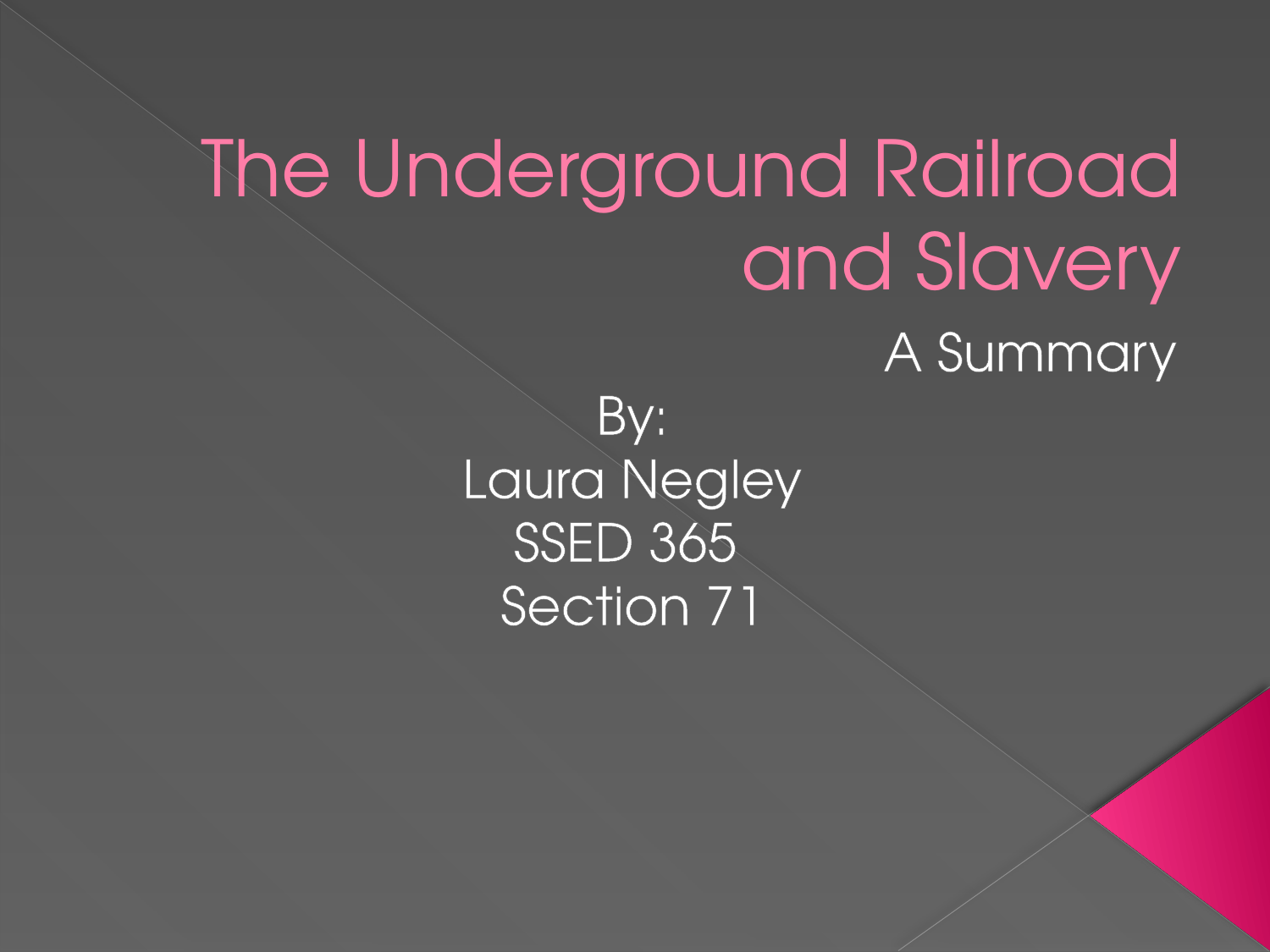

# The Underground Railroad and Slavery
A Summary
By:
Laura Negley
SSED 365
Section 71